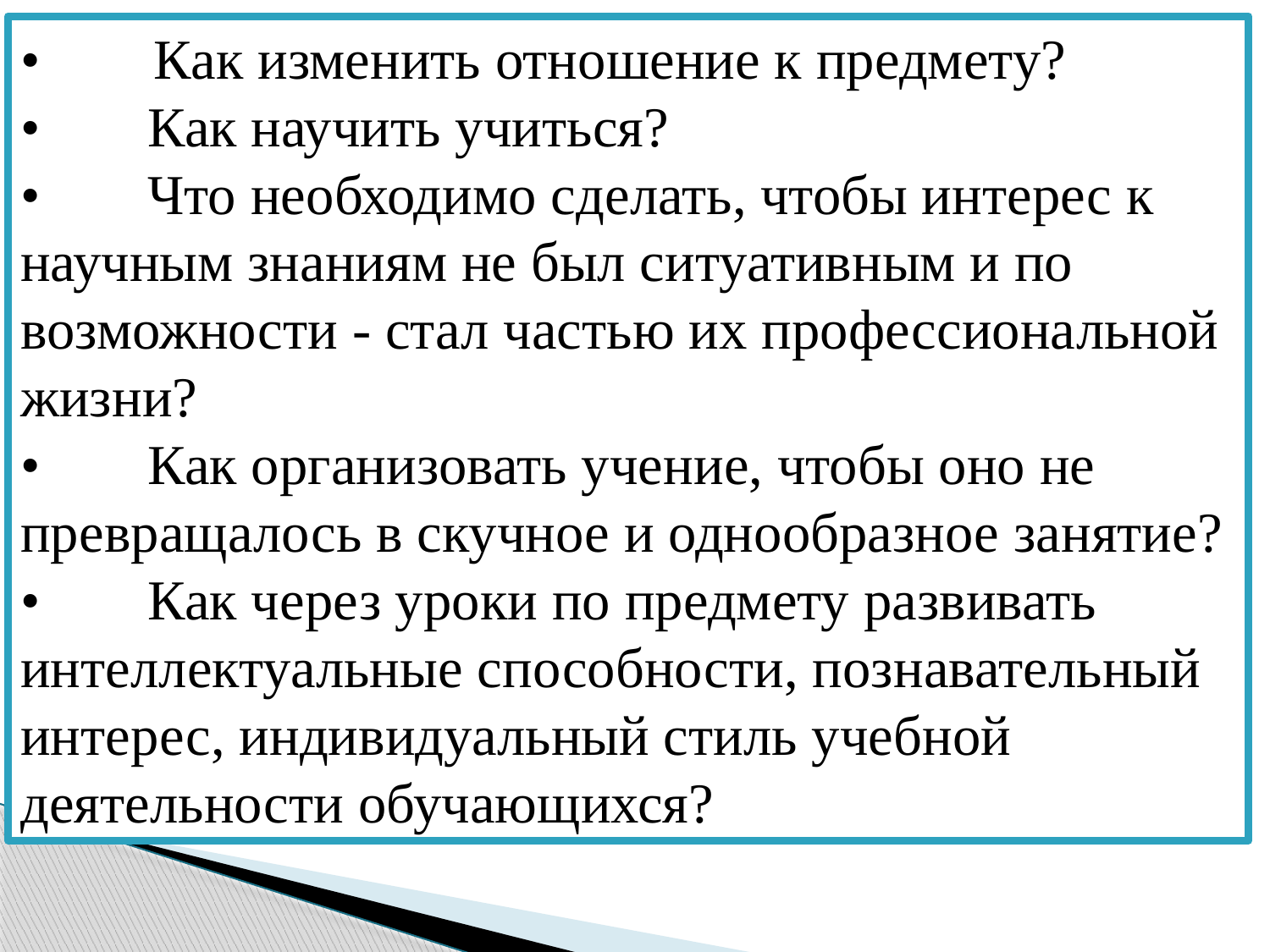

•        Как изменить отношение к предмету?
•	Как научить учиться?
•	Что необходимо сделать, чтобы интерес к научным знаниям не был ситуативным и по возможности - стал частью их профессиональной жизни?
•	Как организовать учение, чтобы оно не превращалось в скучное и однообразное занятие?
•	Как через уроки по предмету развивать интеллектуальные способности, познавательный интерес, индивидуальный стиль учебной деятельности обучающихся?